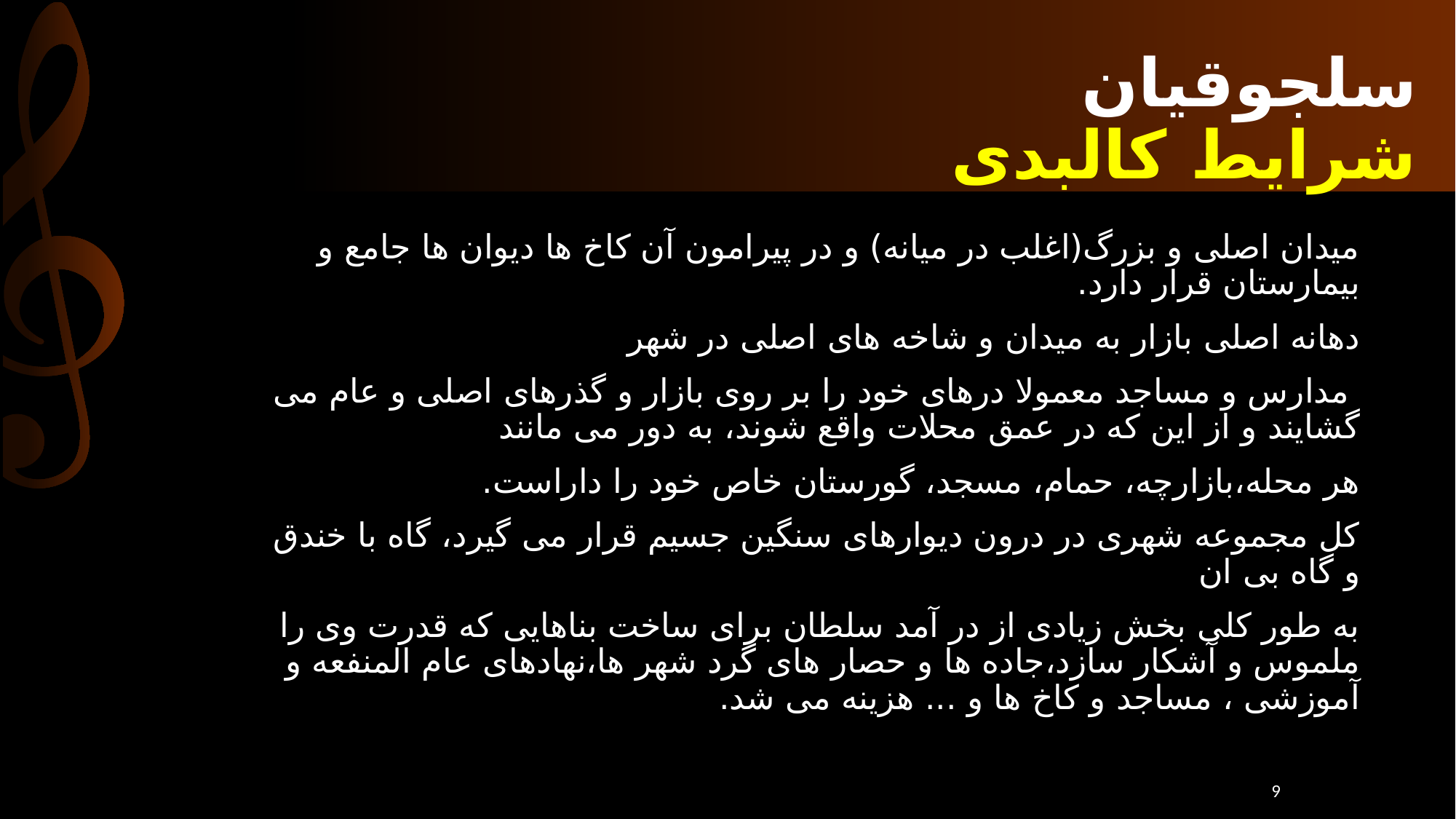

# سلجوقیان شرایط کالبدی
میدان اصلی و بزرگ(اغلب در میانه) و در پیرامون آن کاخ ها دیوان ها جامع و بیمارستان قرار دارد.
دهانه اصلی بازار به میدان و شاخه های اصلی در شهر
 مدارس و مساجد معمولا درهای خود را بر روی بازار و گذرهای اصلی و عام می گشایند و از این که در عمق محلات واقع شوند، به دور می مانند
هر محله،بازارچه، حمام، مسجد، گورستان خاص خود را داراست.
کل مجموعه شهری در درون دیوارهای سنگین جسیم قرار می گیرد، گاه با خندق و گاه بی ان
به طور کلی بخش زیادی از در آمد سلطان برای ساخت بناهایی که قدرت وی را ملموس و آشکار سازد،جاده ها و حصار های گرد شهر ها،نهادهای عام المنفعه و آموزشی ، مساجد و کاخ ها و ... هزینه می شد.

9